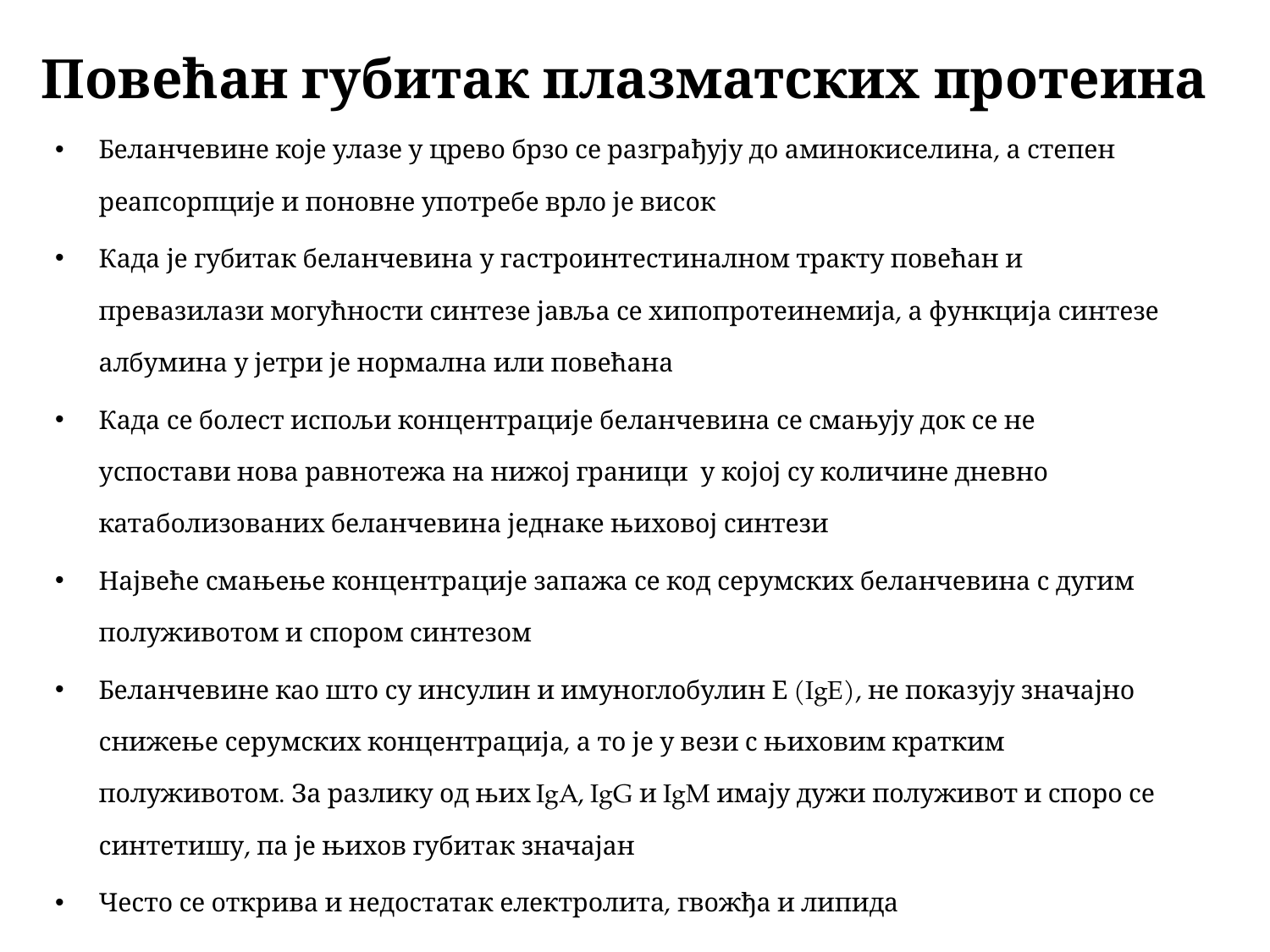

# Повећан губитак плазматских протеина
Беланчевине које улазе у црево брзо се разграђују до аминокиселина, а степен реапсорпције и поновне употребе врло је висок
Када је губитак беланчевина у гастроинтестиналном тракту повећан и превазилази могућности синтезе јавља се хипопротеинемија, а функција синтезе албумина у јетри је нормална или повећана
Када се болест испољи концентрације беланчевина се смањују док се не успостави нова равнотежа на нижој граници  у којој су количине дневно  катаболизованих беланчевина једнаке њиховој синтези
Највеће смањење концентрације запажа се код серумских беланчевина с дугим полуживотом и спором синтезом
Беланчевине као што су инсулин и имуноглобулин Е (IgE), не показују значајно снижење серумских концентрација, а то је у вези с њиховим кратким полуживотом. За разлику од њих IgA, IgG и IgM имају дужи полуживот и споро се синтетишу, па је њихов губитак значајан
Често се открива и недостатак електролита, гвожђа и липида